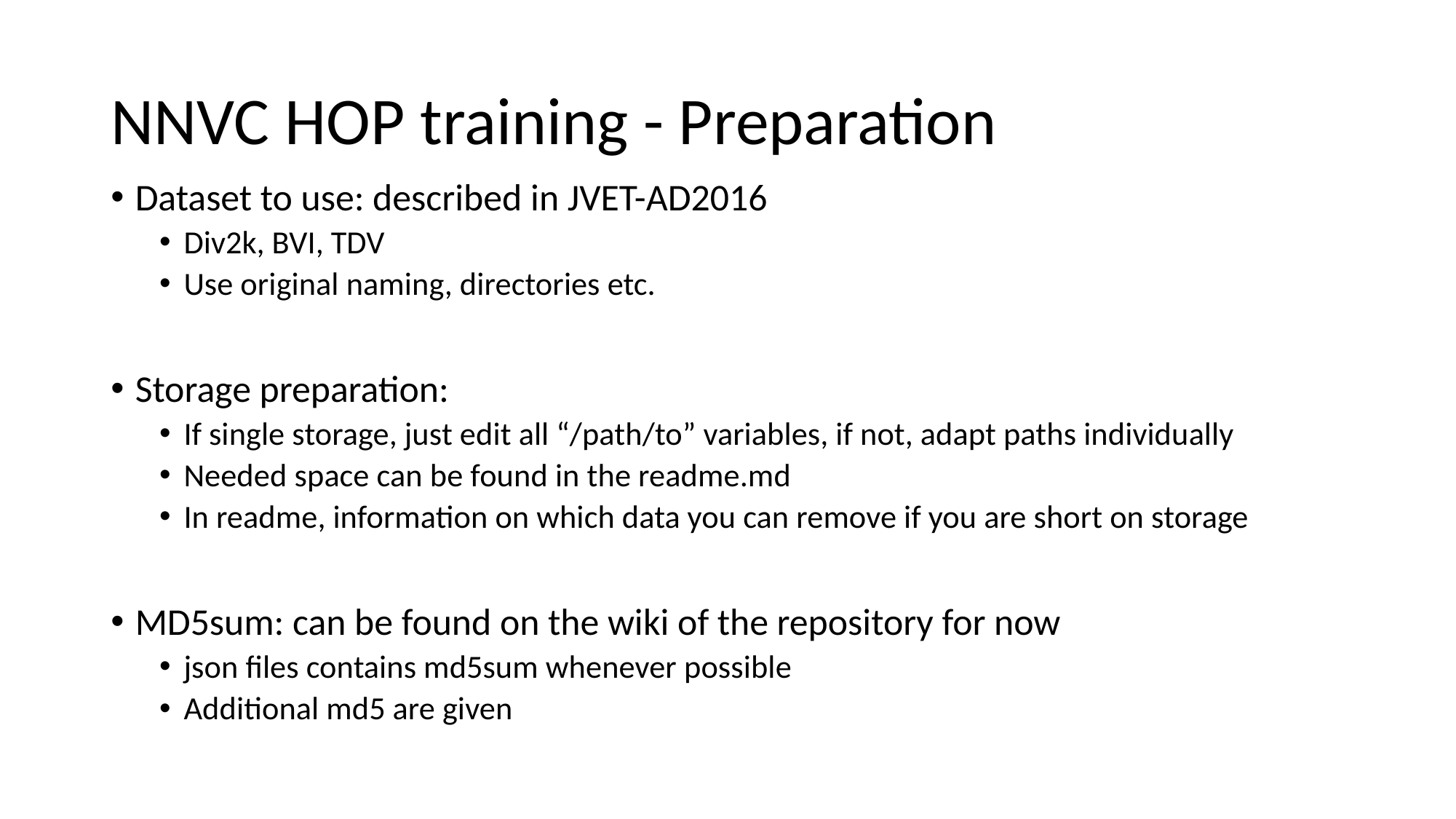

# NNVC HOP training - Preparation
Dataset to use: described in JVET-AD2016
Div2k, BVI, TDV
Use original naming, directories etc.

Storage preparation:
If single storage, just edit all “/path/to” variables, if not, adapt paths individually
Needed space can be found in the readme.md
In readme, information on which data you can remove if you are short on storage

MD5sum: can be found on the wiki of the repository for now
json files contains md5sum whenever possible
Additional md5 are given